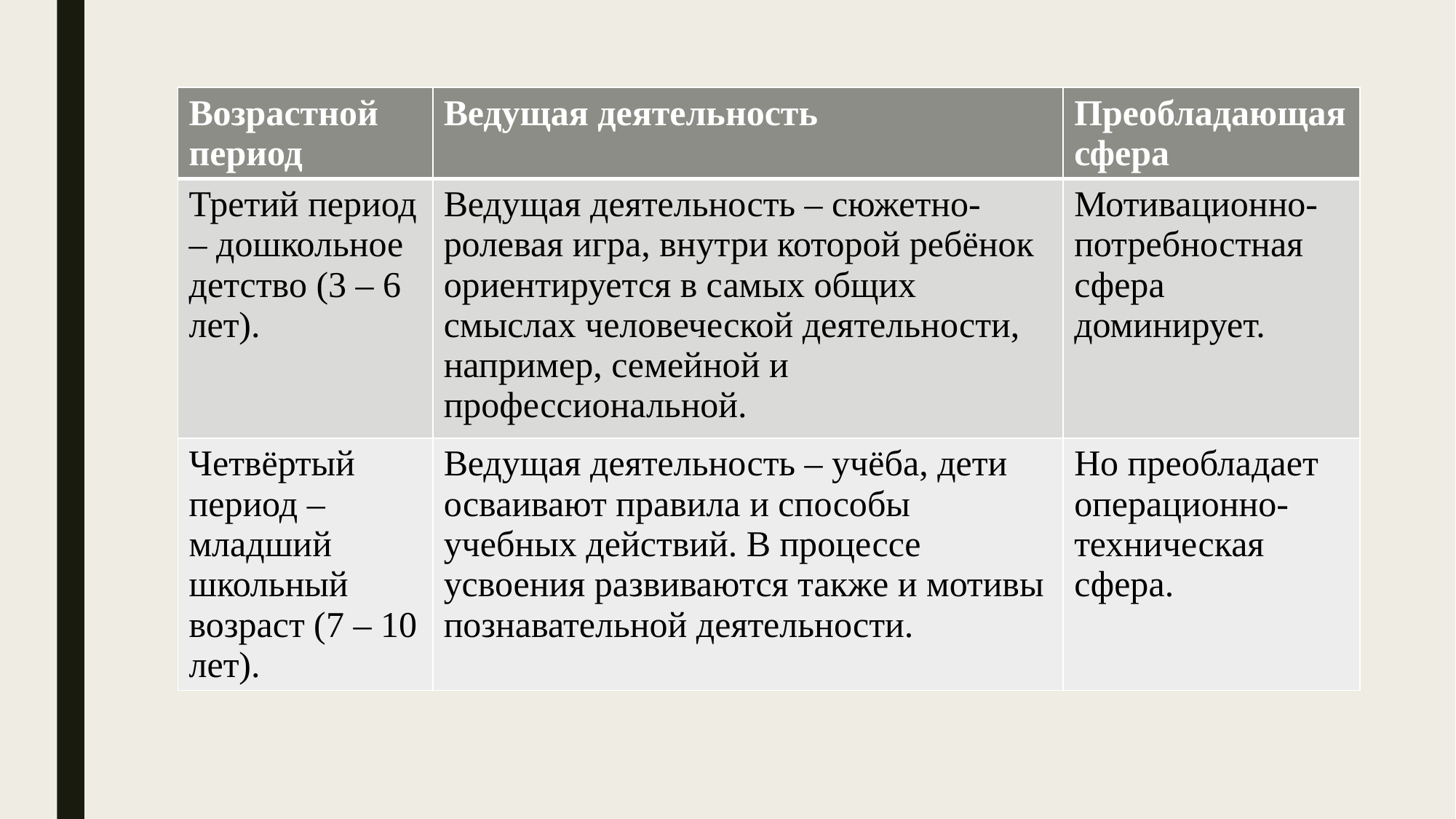

| Возрастной период | Ведущая деятельность | Преобладающая сфера |
| --- | --- | --- |
| Третий период – дошкольное детство (3 – 6 лет). | Ведущая деятельность – сюжетно-ролевая игра, внутри которой ребёнок ориентируется в самых общих смыслах человеческой деятельности, например, семейной и профессиональной. | Мотивационно-потребностная сфера доминирует. |
| Четвёртый период – младший школьный возраст (7 – 10 лет). | Ведущая деятельность – учёба, дети осваивают правила и способы учебных действий. В процессе усвоения развиваются также и мотивы познавательной деятельности. | Но преобладает операционно-техническая сфера. |